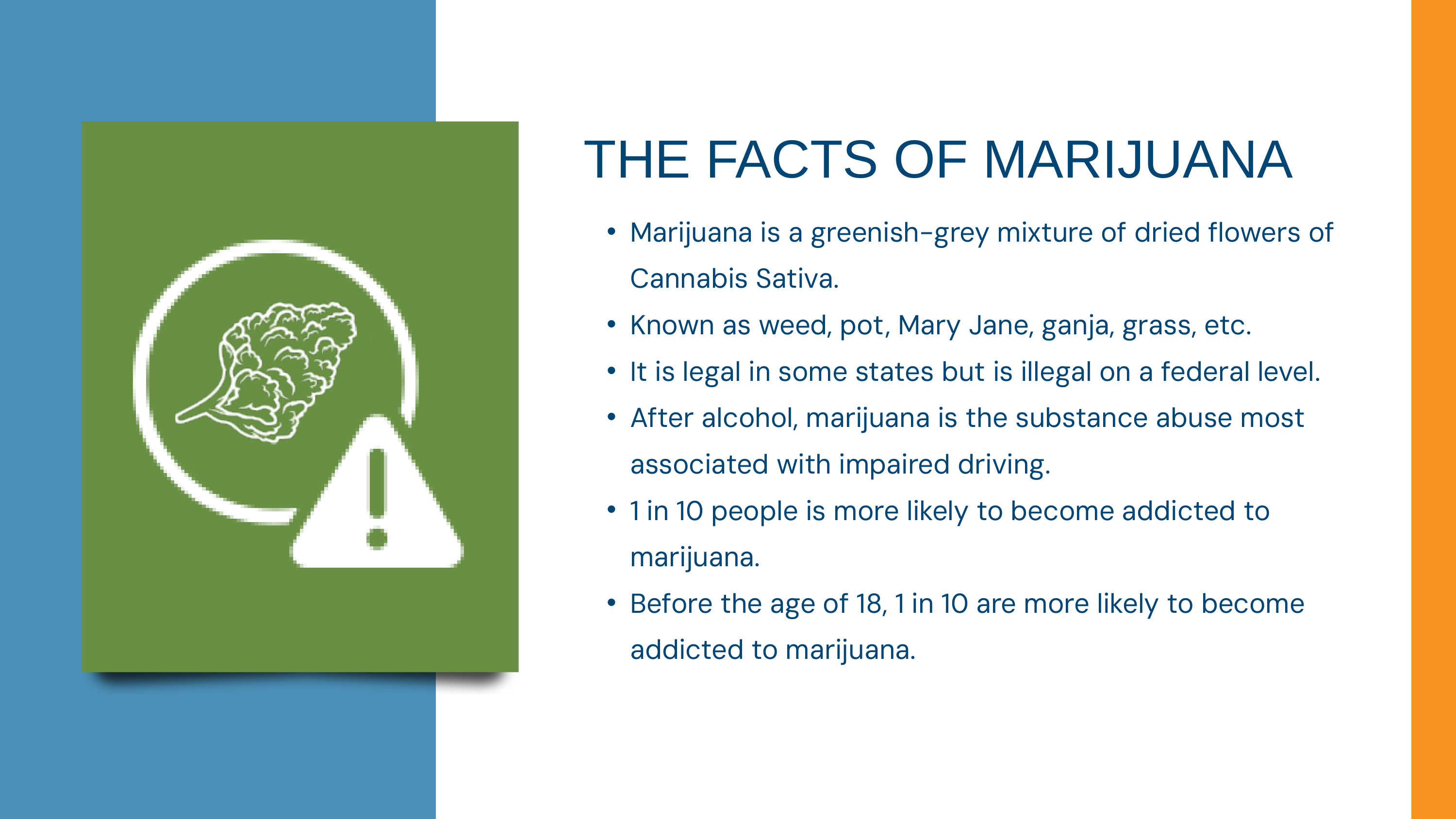

THE FACTS OF MARIJUANA

Marijuana is a greenish-grey mixture of dried flowers of Cannabis Sativa​.
Known as weed, pot, Mary Jane, ganja, grass, etc.​
It is legal in some states but is illegal on a federal level​.
After alcohol, marijuana is the substance abuse most associated with impaired driving​.
1 in 10 people is more likely to become addicted to marijuana​.
Before the age of 18, 1 in 10 are more likely to become addicted to marijuana.